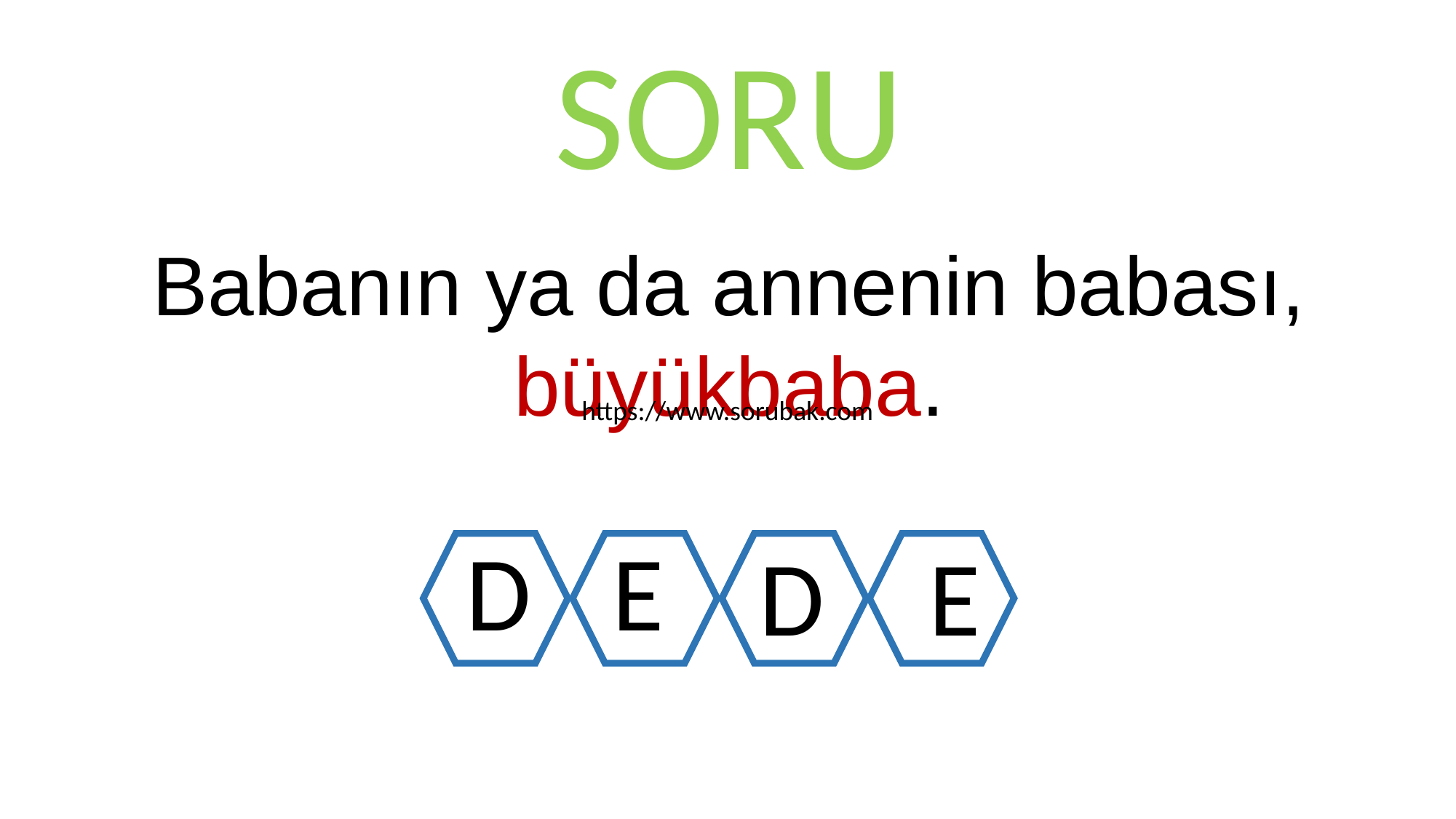

SORU
Babanın ya da annenin babası, büyükbaba.
https://www.sorubak.com
D
E
D
E